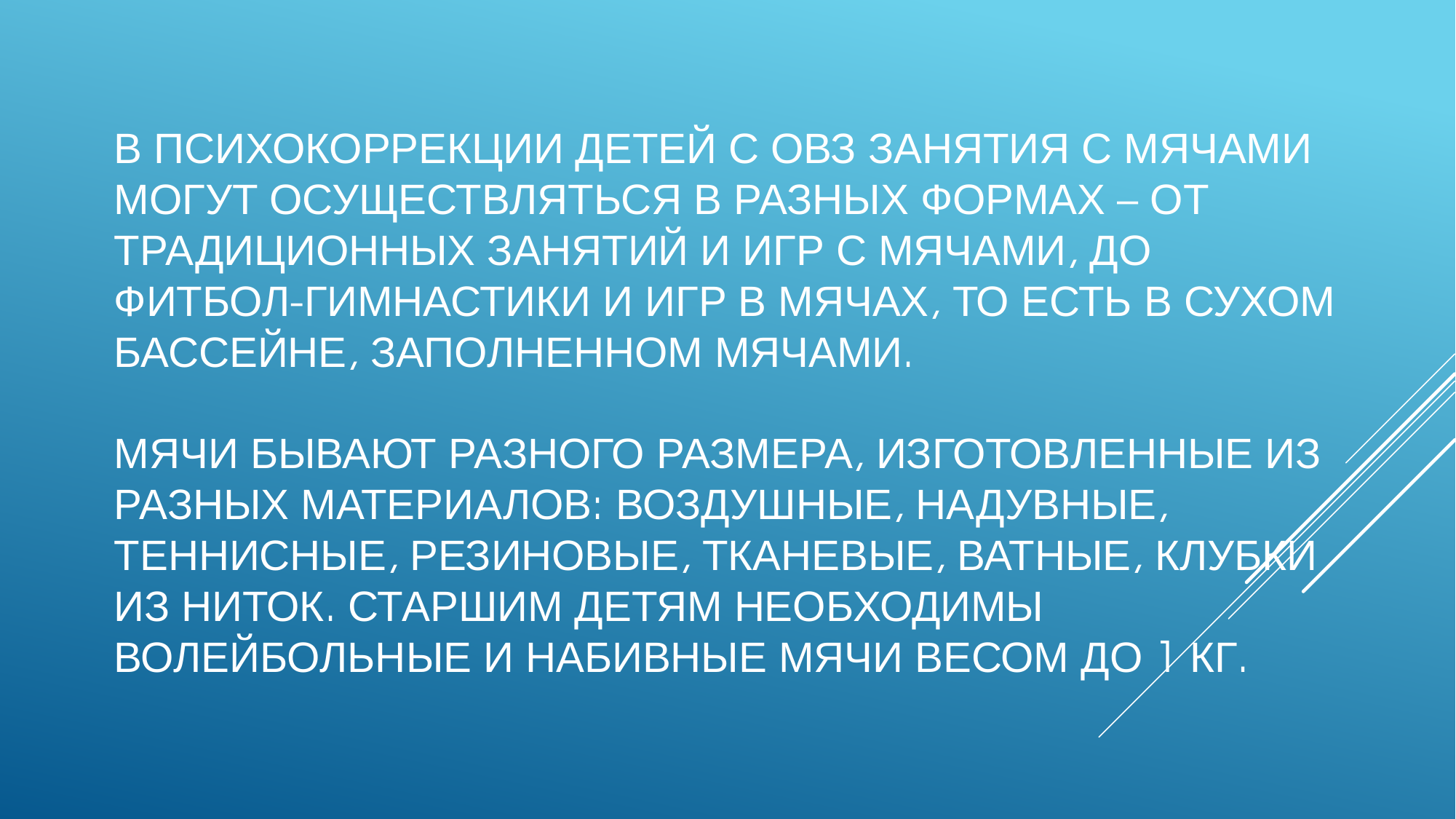

# В психокоррекции детей с ОВЗ занятия с мячами могут осуществляться в разных формах – от традиционных занятий и игр с мячами, до фитбол-гимнастики и игр в мячах, то есть в сухом бассейне, заполненном мячами. Мячи бывают разного размера, изготовленные из разных материалов: воздушные, надувные, теннисные, резиновые, тканевые, ватные, клубки из ниток. Старшим детям необходимы волейбольные и набивные мячи весом до 1 кг.